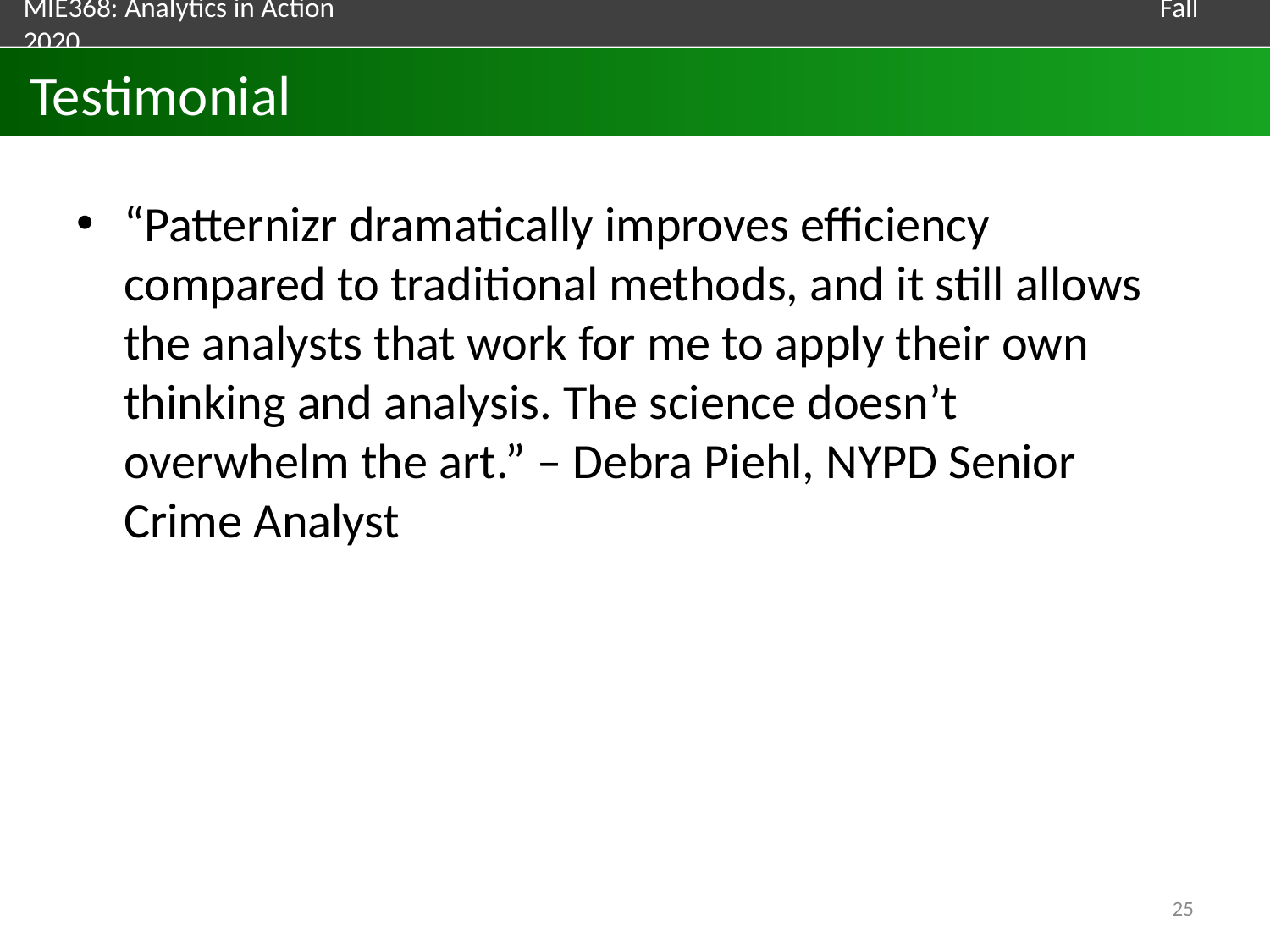

# Testimonial
“Patternizr dramatically improves efficiency compared to traditional methods, and it still allows the analysts that work for me to apply their own thinking and analysis. The science doesn’t overwhelm the art.” – Debra Piehl, NYPD Senior Crime Analyst

25